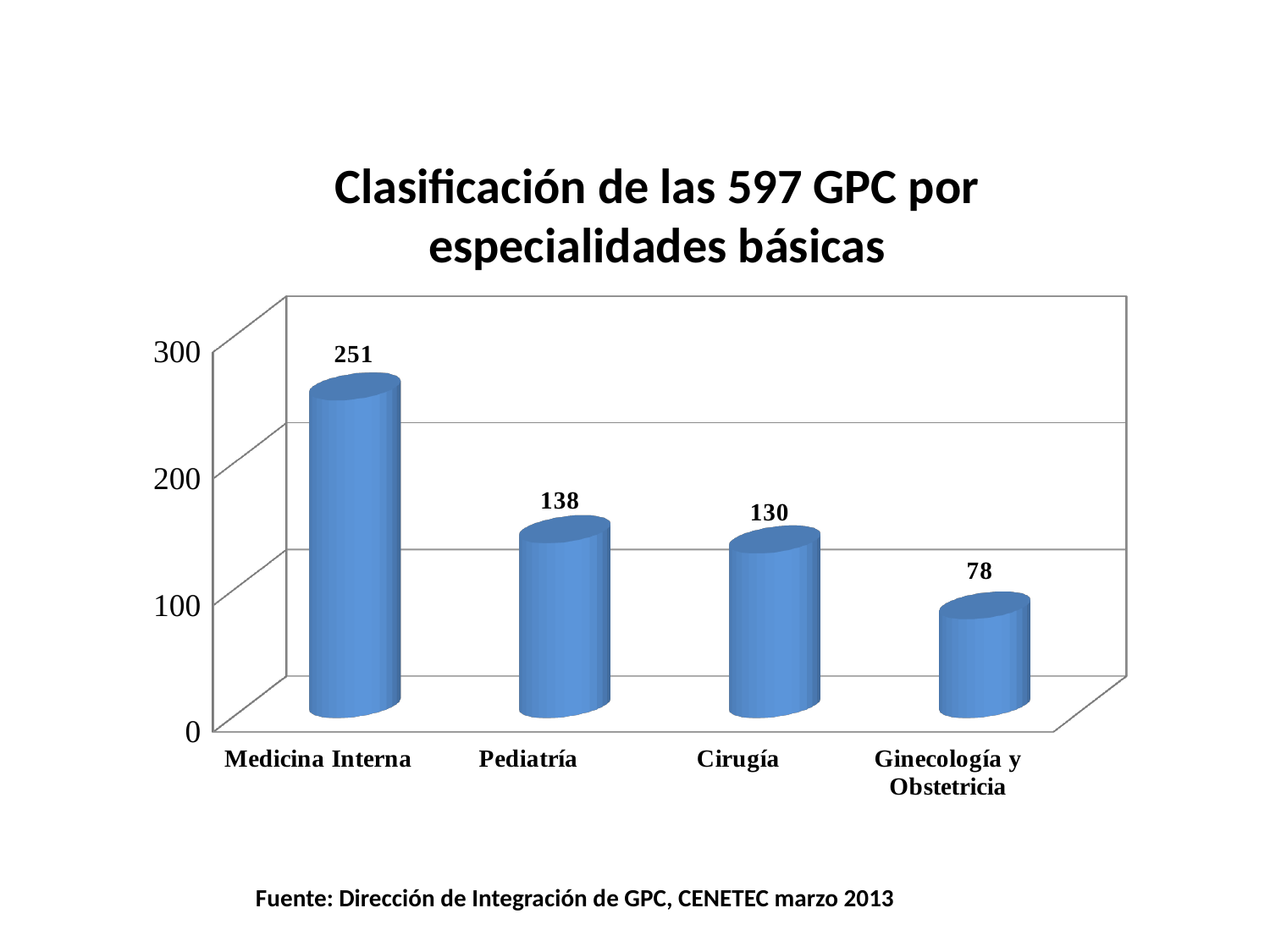

Clasificación de las 597 GPC por especialidades básicas

[unsupported chart]

# Fuente: Dirección de Integración de GPC, CENETEC marzo 2013